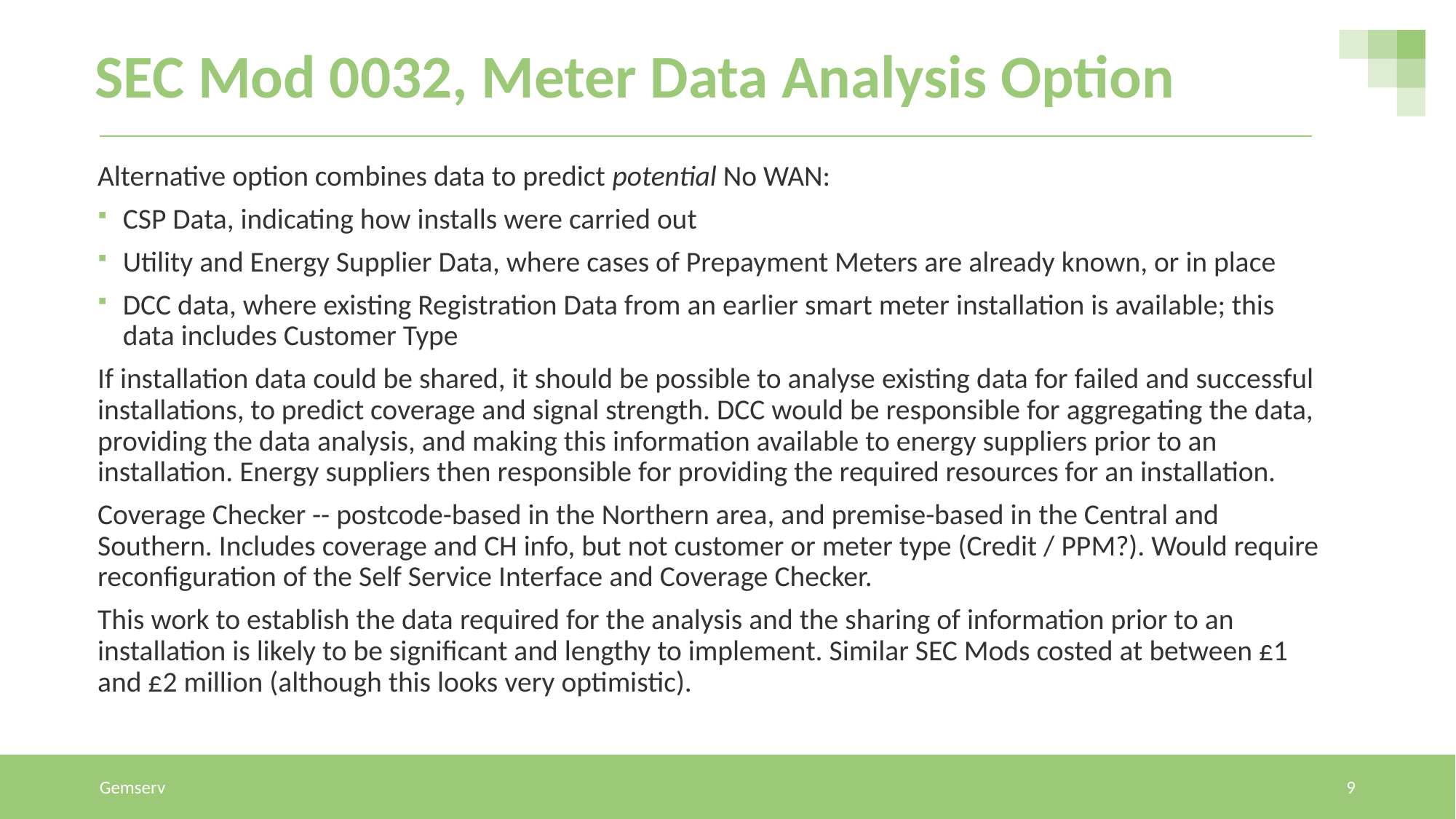

# SEC Mod 0032, Meter Data Analysis Option
Alternative option combines data to predict potential No WAN:
CSP Data, indicating how installs were carried out
Utility and Energy Supplier Data, where cases of Prepayment Meters are already known, or in place
DCC data, where existing Registration Data from an earlier smart meter installation is available; this data includes Customer Type
If installation data could be shared, it should be possible to analyse existing data for failed and successful installations, to predict coverage and signal strength. DCC would be responsible for aggregating the data, providing the data analysis, and making this information available to energy suppliers prior to an installation. Energy suppliers then responsible for providing the required resources for an installation.
Coverage Checker -- postcode-based in the Northern area, and premise-based in the Central and Southern. Includes coverage and CH info, but not customer or meter type (Credit / PPM?). Would require reconfiguration of the Self Service Interface and Coverage Checker.
This work to establish the data required for the analysis and the sharing of information prior to an installation is likely to be significant and lengthy to implement. Similar SEC Mods costed at between £1 and £2 million (although this looks very optimistic).
Gemserv
9